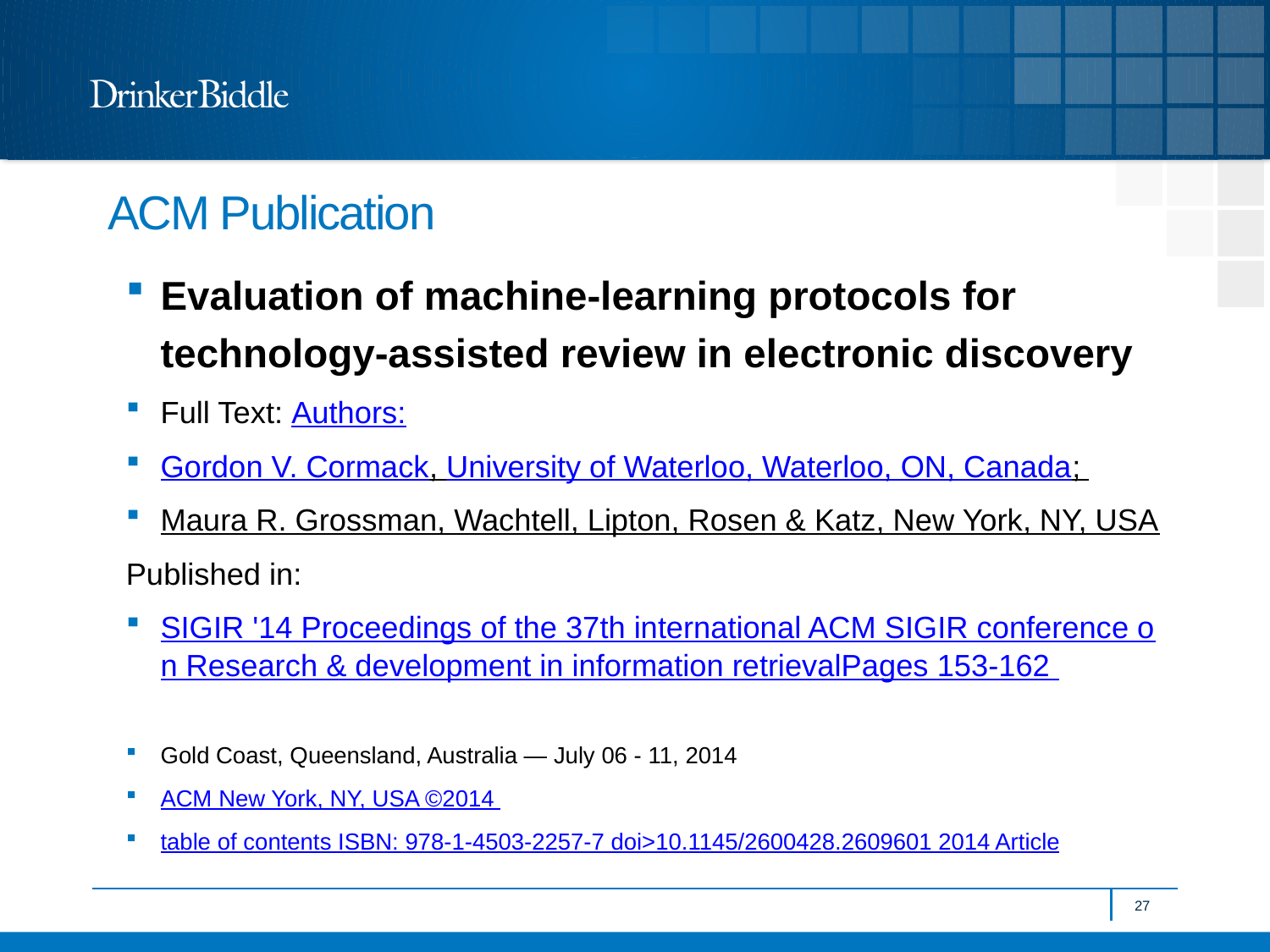

# ACM Publication
Evaluation of machine-learning protocols for technology-assisted review in electronic discovery
Full Text: Authors:
Gordon V. Cormack, University of Waterloo, Waterloo, ON, Canada;
Maura R. Grossman, Wachtell, Lipton, Rosen & Katz, New York, NY, USA
Published in:
SIGIR '14 Proceedings of the 37th international ACM SIGIR conference on Research & development in information retrievalPages 153-162

Gold Coast, Queensland, Australia — July 06 - 11, 2014
ACM New York, NY, USA ©2014
table of contents ISBN: 978-1-4503-2257-7 doi>10.1145/2600428.2609601	 2014 Article

27